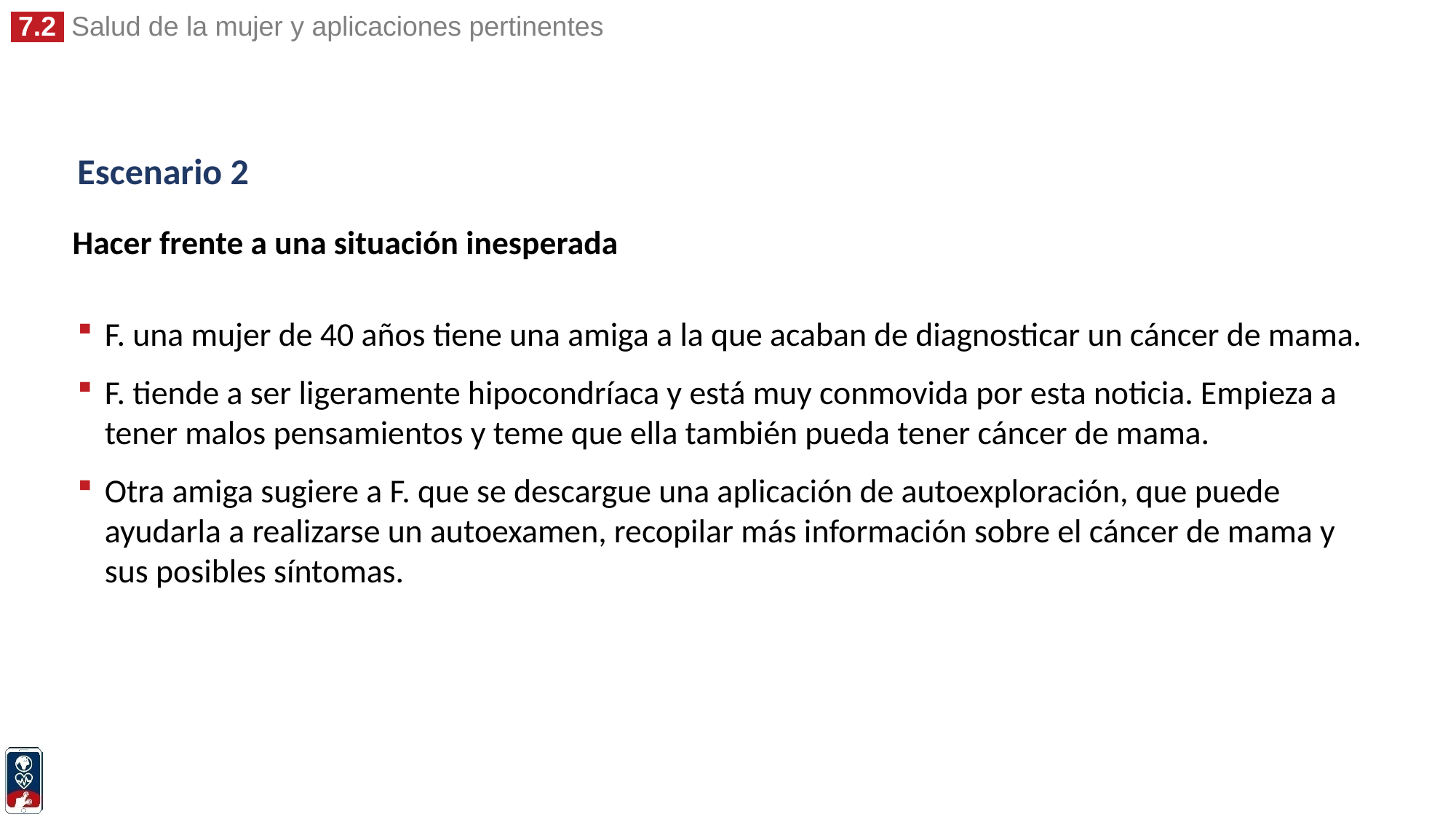

# Escenario 2
Hacer frente a una situación inesperada
F. una mujer de 40 años tiene una amiga a la que acaban de diagnosticar un cáncer de mama.
F. tiende a ser ligeramente hipocondríaca y está muy conmovida por esta noticia. Empieza a tener malos pensamientos y teme que ella también pueda tener cáncer de mama.
Otra amiga sugiere a F. que se descargue una aplicación de autoexploración, que puede ayudarla a realizarse un autoexamen, recopilar más información sobre el cáncer de mama y sus posibles síntomas.